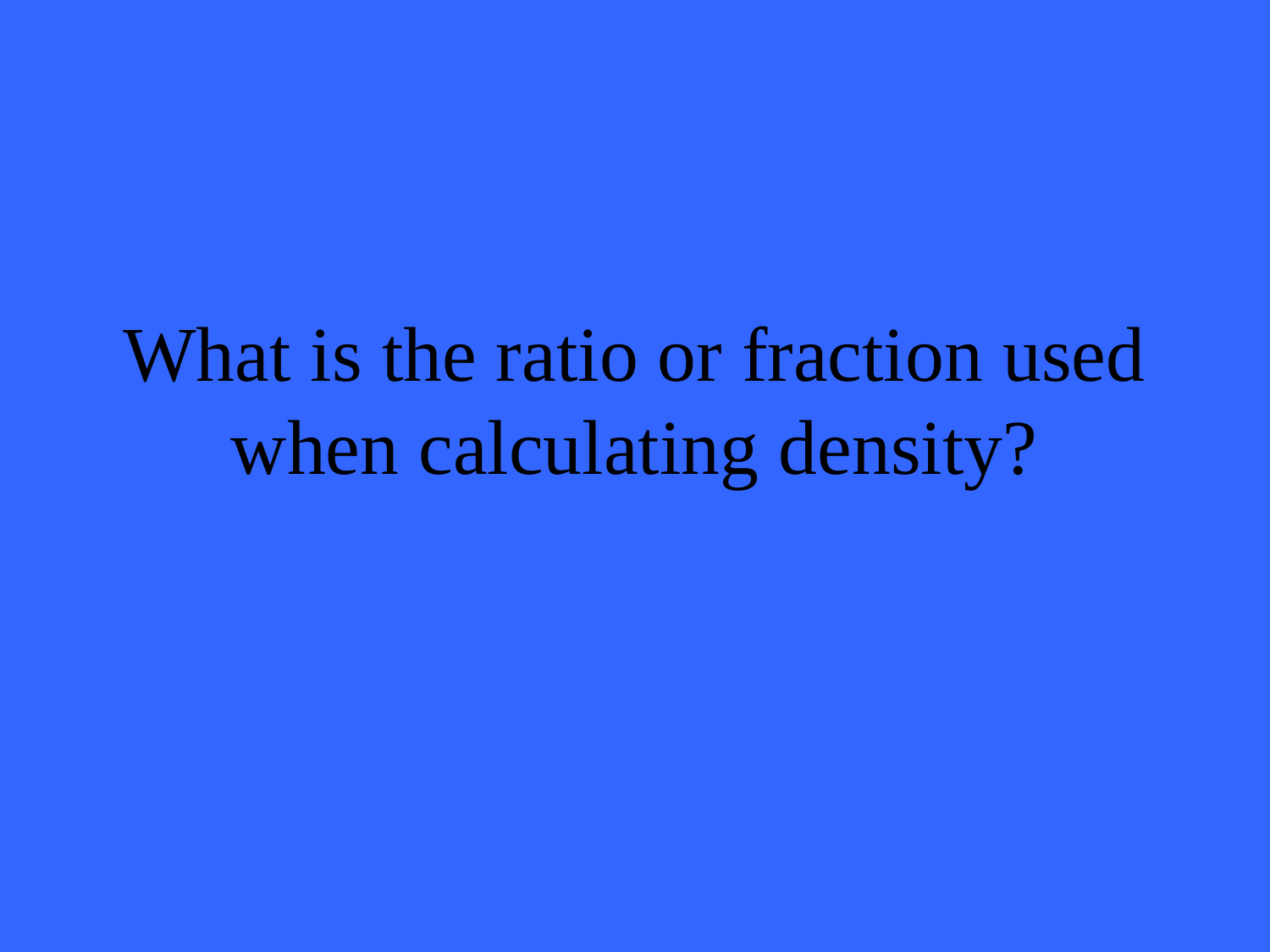

# What is the ratio or fraction used when calculating density?